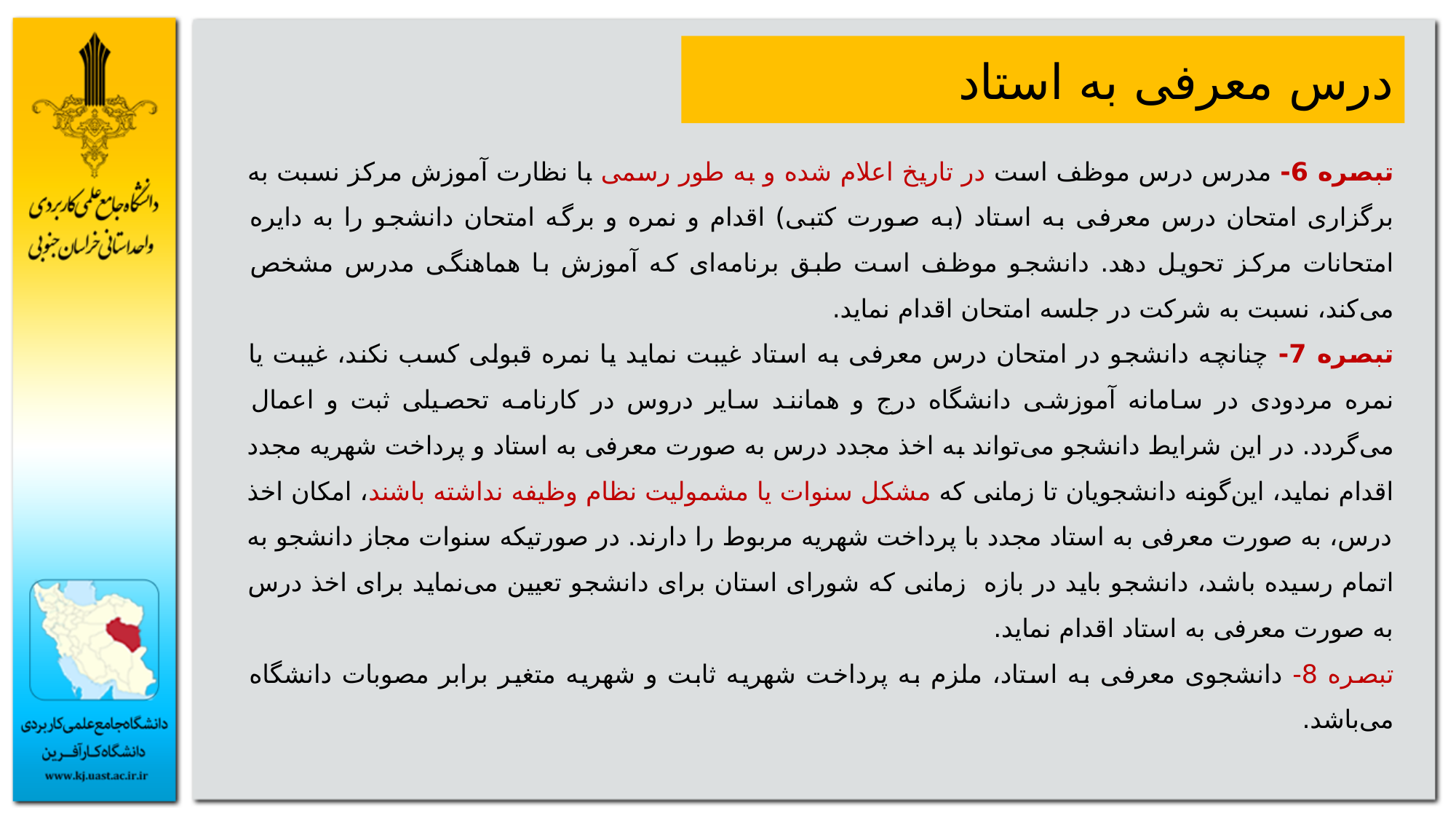

درس معرفی به استاد
تبصره 6- مدرس درس موظف است در تاریخ اعلام شده و به طور رسمی با نظارت آموزش مرکز نسبت به برگزاری امتحان درس معرفی به استاد (به صورت کتبی) اقدام و نمره و برگه امتحان دانشجو را به دایره امتحانات مرکز تحویل دهد. دانشجو موظف است طبق برنامه‌ای که آموزش با هماهنگی مدرس مشخص می‌کند، نسبت به شرکت در جلسه امتحان اقدام نماید.
تبصره 7- چنانچه دانشجو در امتحان درس معرفی به استاد غیبت نماید یا نمره قبولی کسب نکند، غیبت یا نمره مردودی در سامانه آموزشی دانشگاه درج و همانند سایر دروس در کارنامه تحصیلی ثبت و اعمال می‌گردد. در این شرایط دانشجو می‌تواند به اخذ مجدد درس به صورت معرفی به استاد و پرداخت شهریه مجدد اقدام نماید، این‌گونه دانشجویان تا زمانی که مشکل سنوات یا مشمولیت نظام وظیفه نداشته باشند، امکان اخذ درس، به صورت معرفی به استاد مجدد با پرداخت شهریه مربوط را دارند. در صورتیکه سنوات مجاز دانشجو به اتمام رسیده باشد، دانشجو باید در بازه  زمانی که شورای استان برای دانشجو تعیین می‌نماید برای اخذ درس به صورت معرفی به استاد اقدام نماید.
تبصره 8- دانشجوی معرفی به استاد، ملزم به پرداخت شهریه ثابت و شهریه متغیر برابر مصوبات دانشگاه می‌باشد.